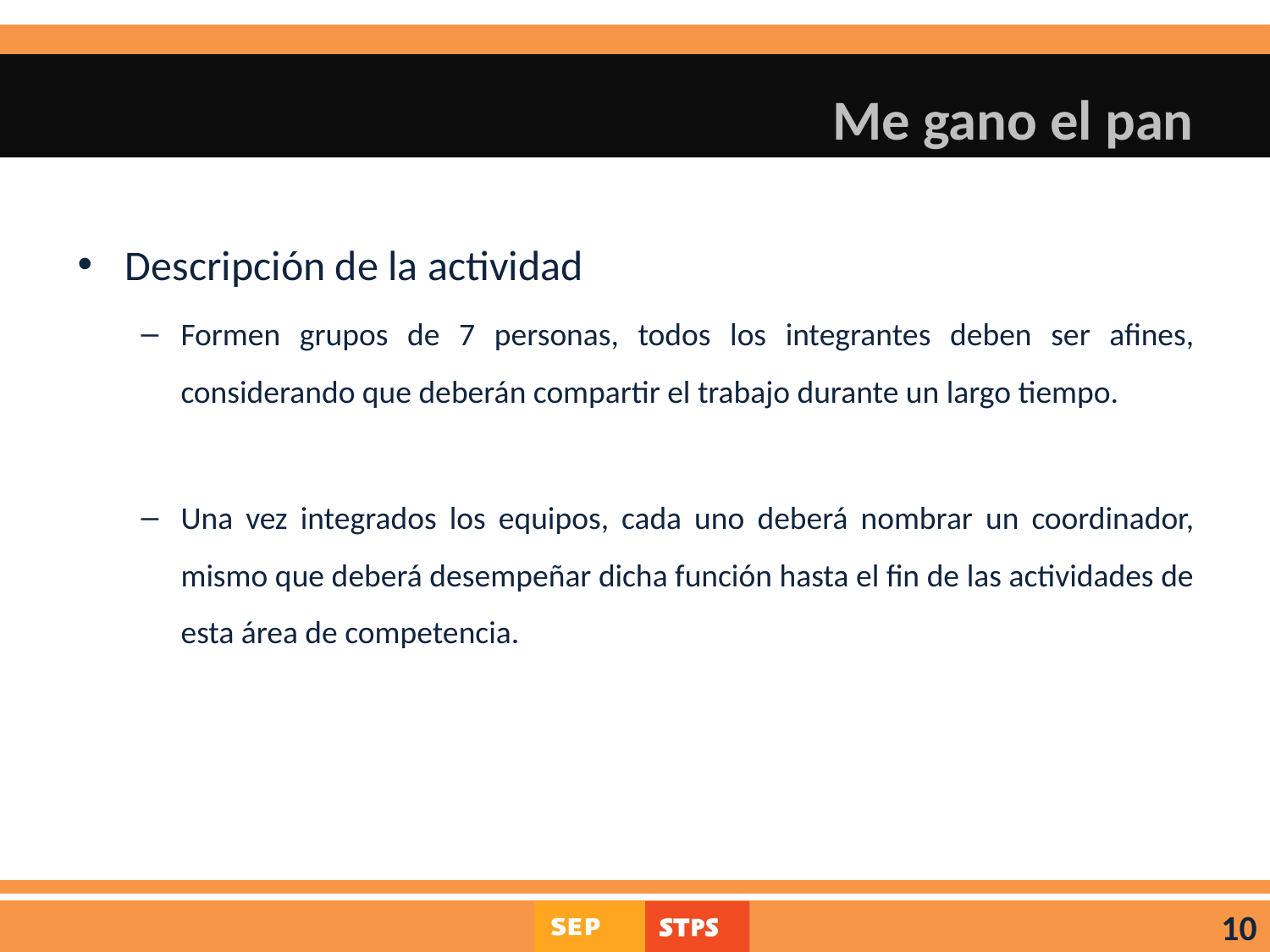

# Me gano el pan
Descripción de la actividad
Formen grupos de 7 personas, todos los integrantes deben ser afines, considerando que deberán compartir el trabajo durante un largo tiempo.

Una vez integrados los equipos, cada uno deberá nombrar un coordinador, mismo que deberá desempeñar dicha función hasta el fin de las actividades de esta área de competencia.
10